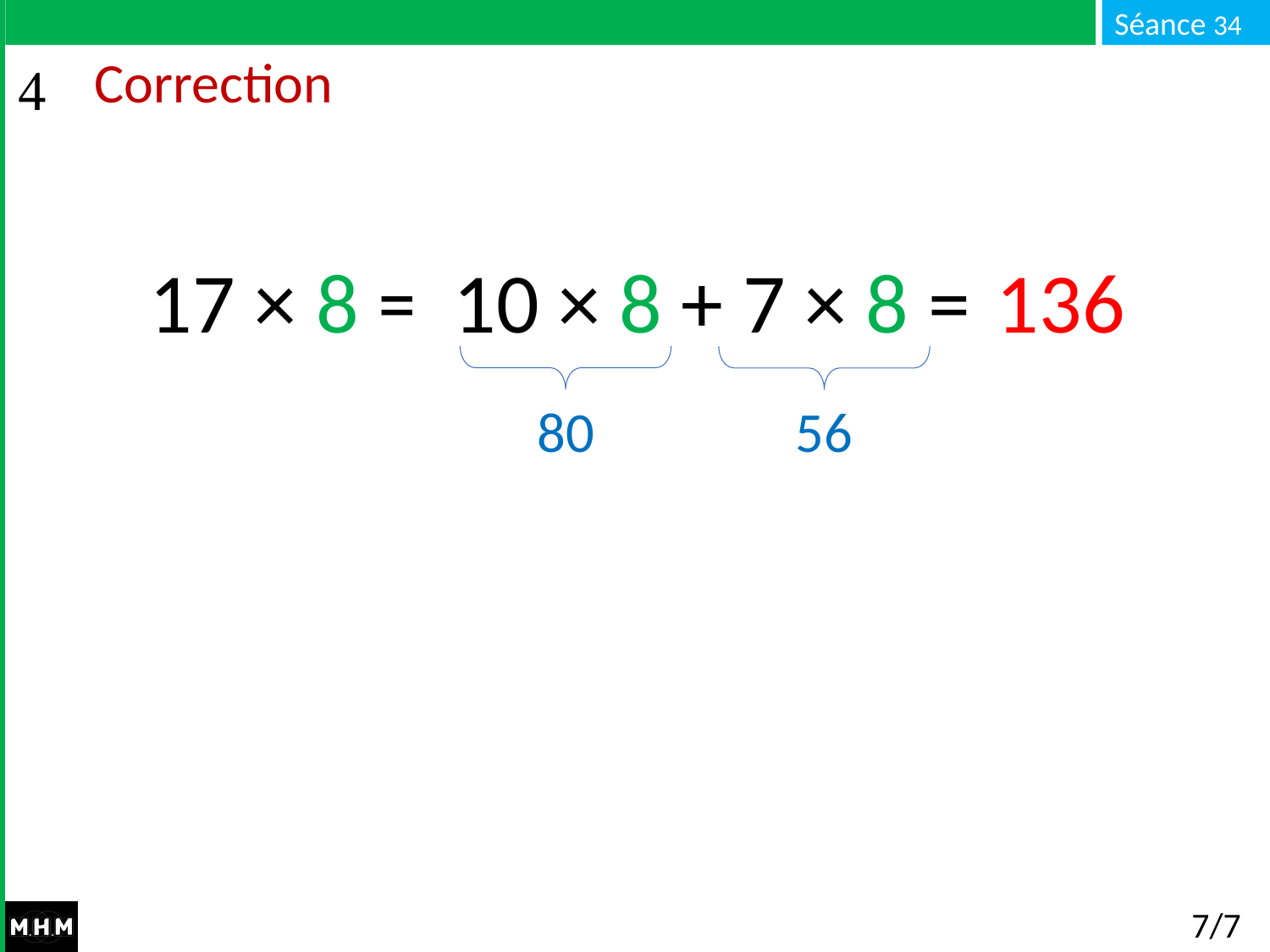

# Correction
10 × 8 + 7 × 8 = …
136
17 × 8 = …

80

56
7/7